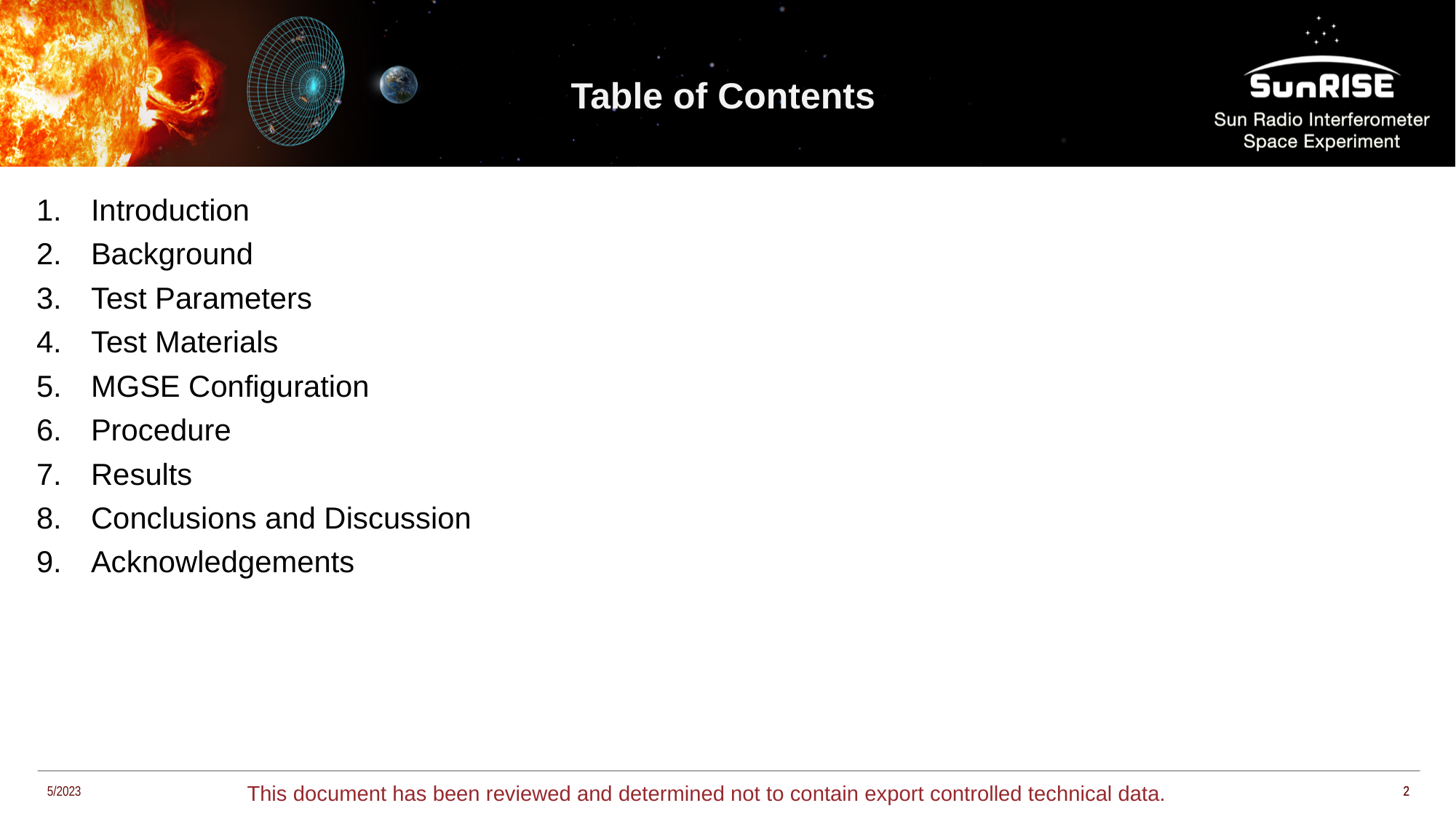

# Table of Contents
Introduction
Background
Test Parameters
Test Materials
MGSE Configuration
Procedure
Results
Conclusions and Discussion
Acknowledgements
This document has been reviewed and determined not to contain export controlled technical data.